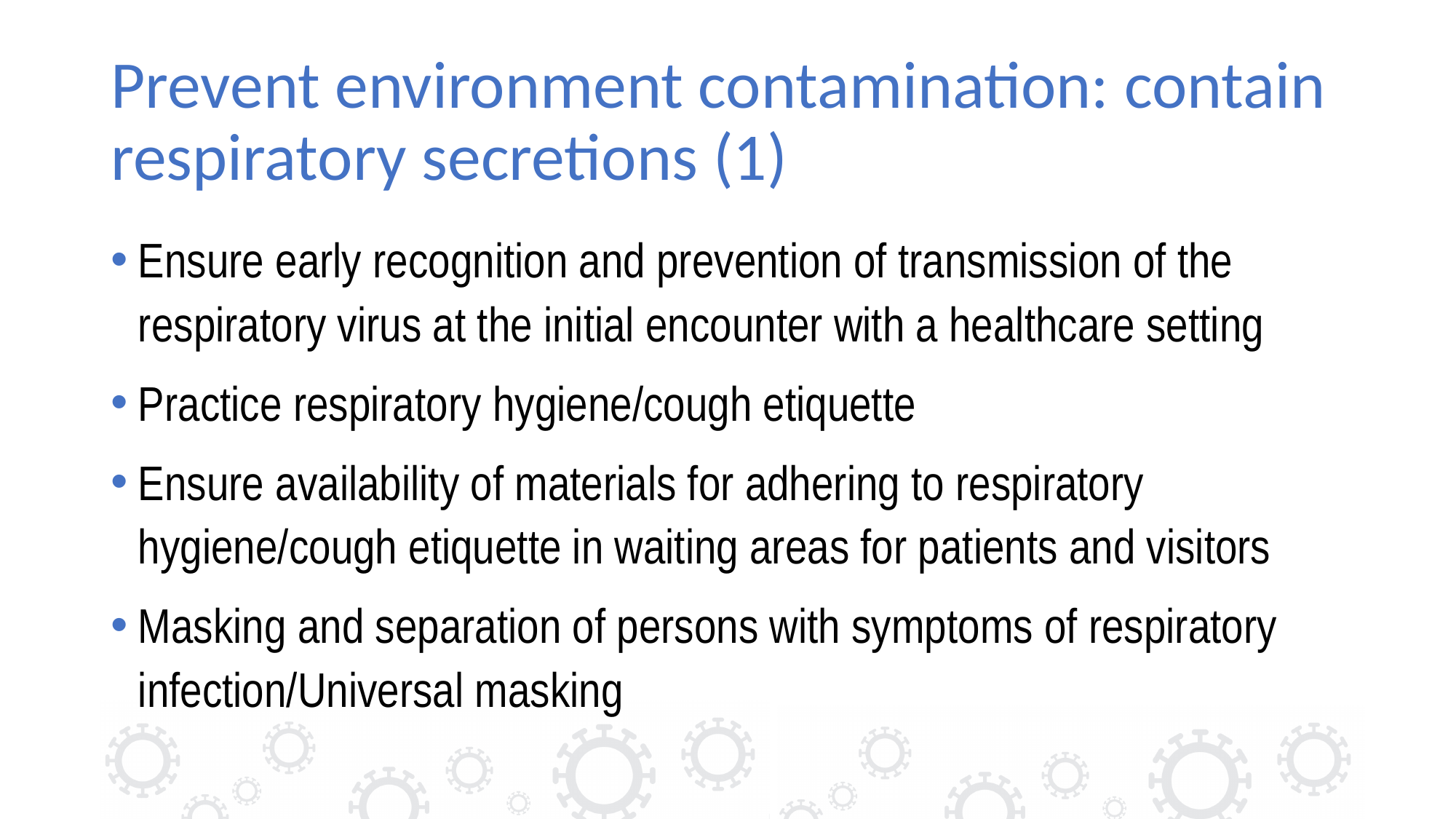

# Prevent environment contamination: contain respiratory secretions (1)
Ensure early recognition and prevention of transmission of the respiratory virus at the initial encounter with a healthcare setting
Practice respiratory hygiene/cough etiquette
Ensure availability of materials for adhering to respiratory hygiene/cough etiquette in waiting areas for patients and visitors
Masking and separation of persons with symptoms of respiratory infection/Universal masking